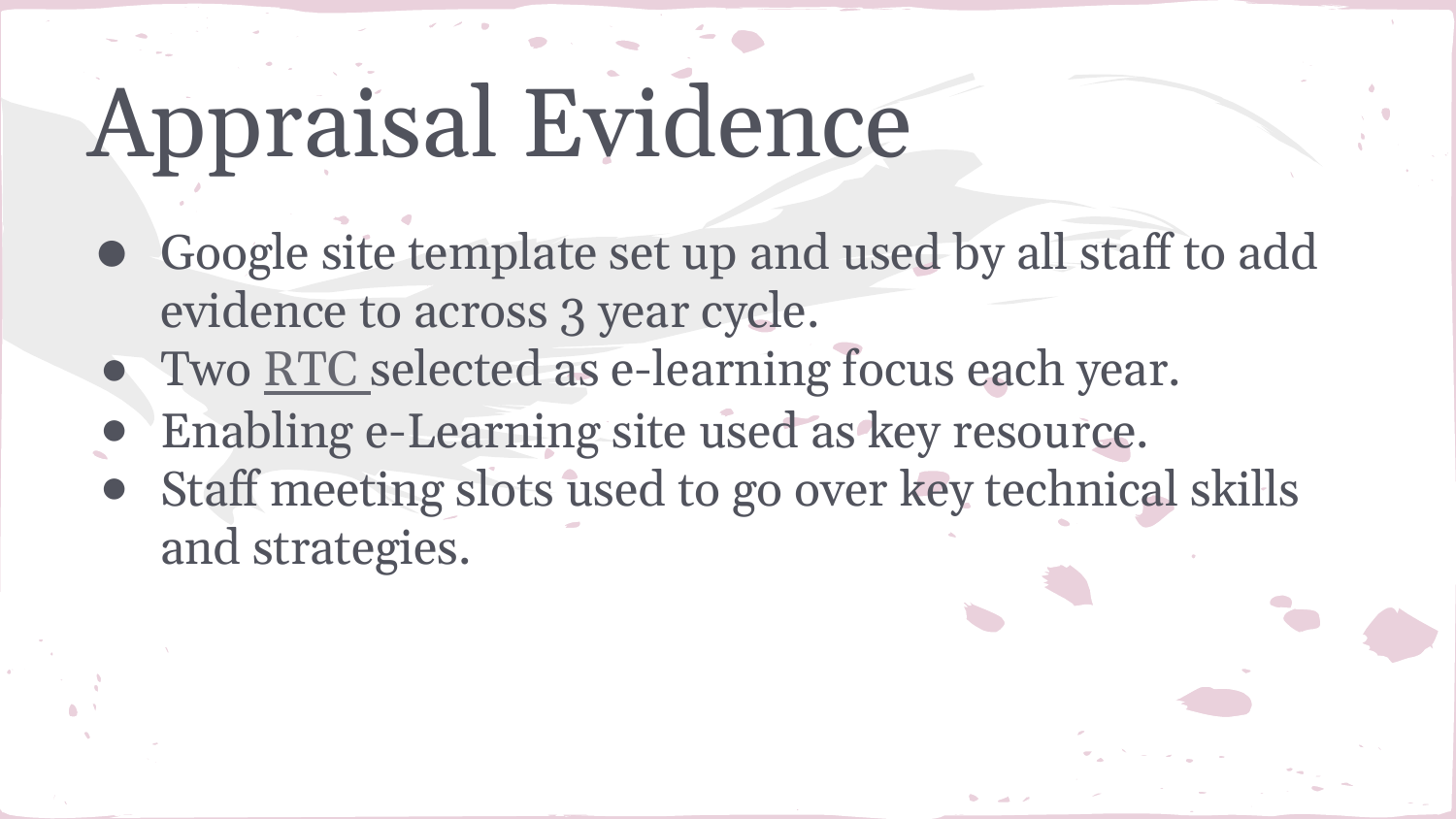

# Appraisal Evidence
Google site template set up and used by all staff to add evidence to across 3 year cycle.
Two RTC selected as e-learning focus each year.
Enabling e-Learning site used as key resource.
Staff meeting slots used to go over key technical skills and strategies.